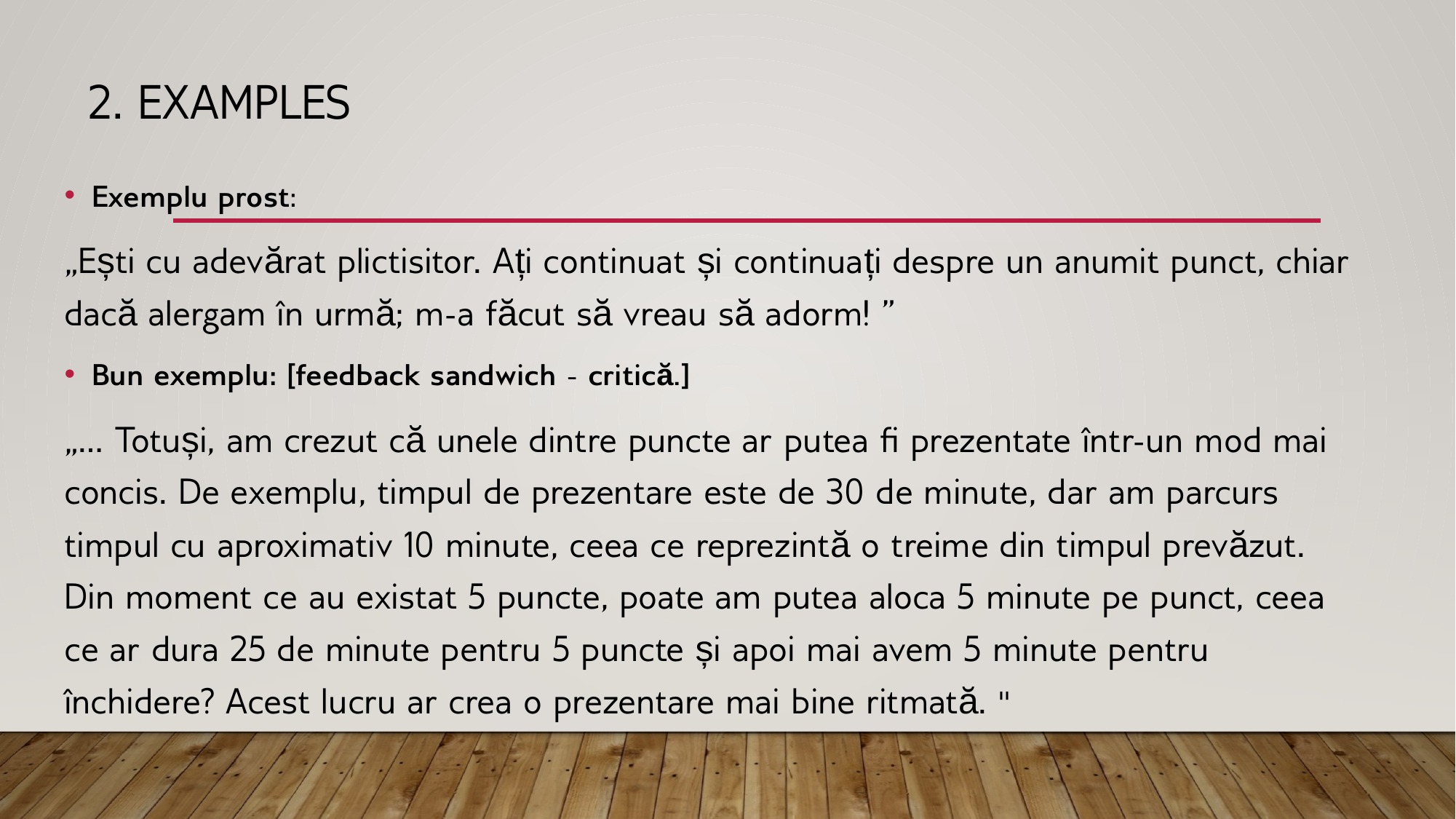

# 2. Examples
Exemplu prost:
„Ești cu adevărat plictisitor. Ați continuat și continuați despre un anumit punct, chiar dacă alergam în urmă; m-a făcut să vreau să adorm! ”
Bun exemplu: [feedback sandwich - critică.]
„… Totuși, am crezut că unele dintre puncte ar putea fi prezentate într-un mod mai concis. De exemplu, timpul de prezentare este de 30 de minute, dar am parcurs timpul cu aproximativ 10 minute, ceea ce reprezintă o treime din timpul prevăzut. Din moment ce au existat 5 puncte, poate am putea aloca 5 minute pe punct, ceea ce ar dura 25 de minute pentru 5 puncte și apoi mai avem 5 minute pentru închidere? Acest lucru ar crea o prezentare mai bine ritmată. "